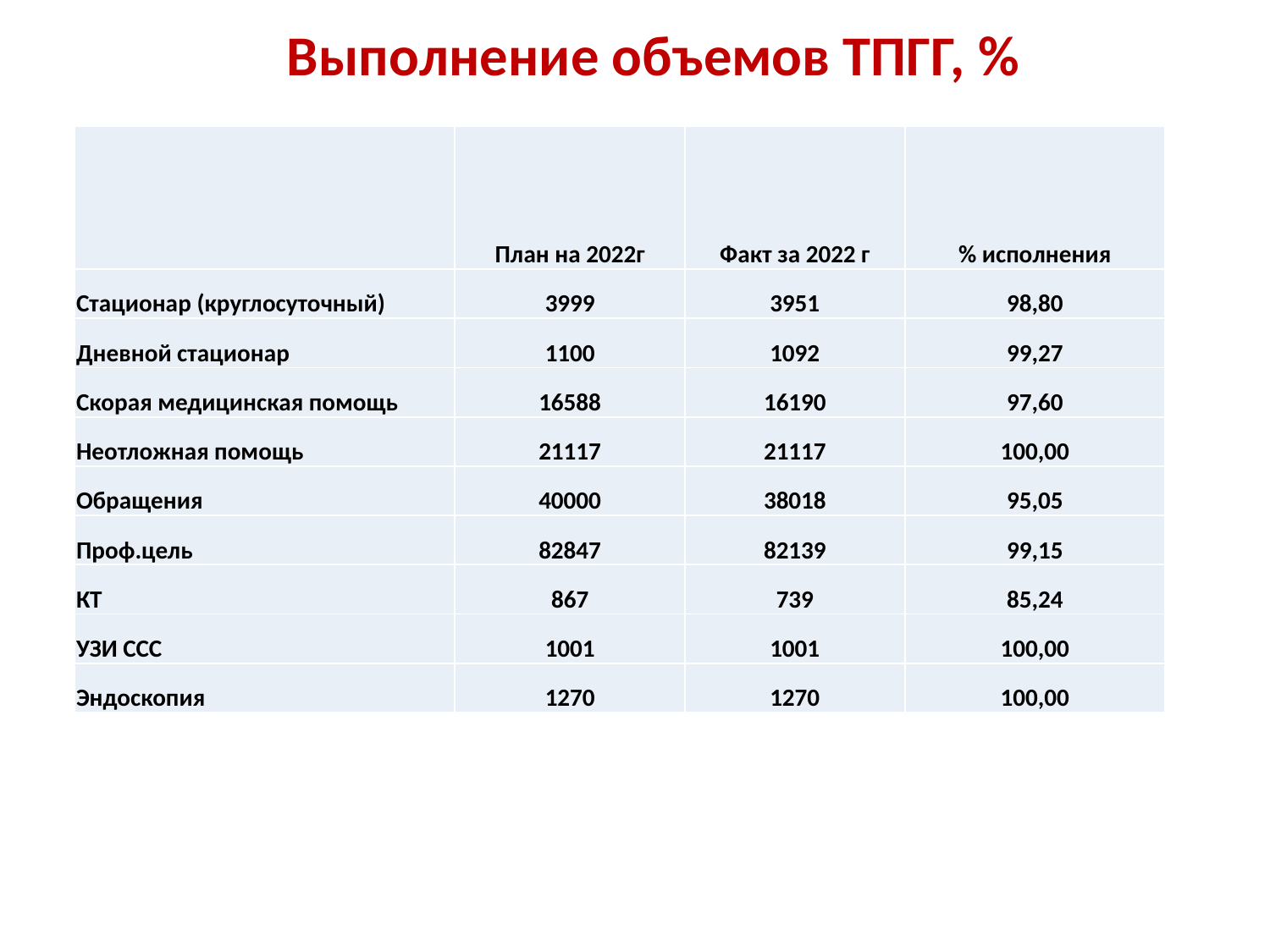

# Выполнение объемов ТПГГ, %
|  | План на 2022г | Факт за 2022 г | % исполнения |
| --- | --- | --- | --- |
| Стационар (круглосуточный) | 3999 | 3951 | 98,80 |
| Дневной стационар | 1100 | 1092 | 99,27 |
| Скорая медицинская помощь | 16588 | 16190 | 97,60 |
| Неотложная помощь | 21117 | 21117 | 100,00 |
| Обращения | 40000 | 38018 | 95,05 |
| Проф.цель | 82847 | 82139 | 99,15 |
| КТ | 867 | 739 | 85,24 |
| УЗИ ССС | 1001 | 1001 | 100,00 |
| Эндоскопия | 1270 | 1270 | 100,00 |